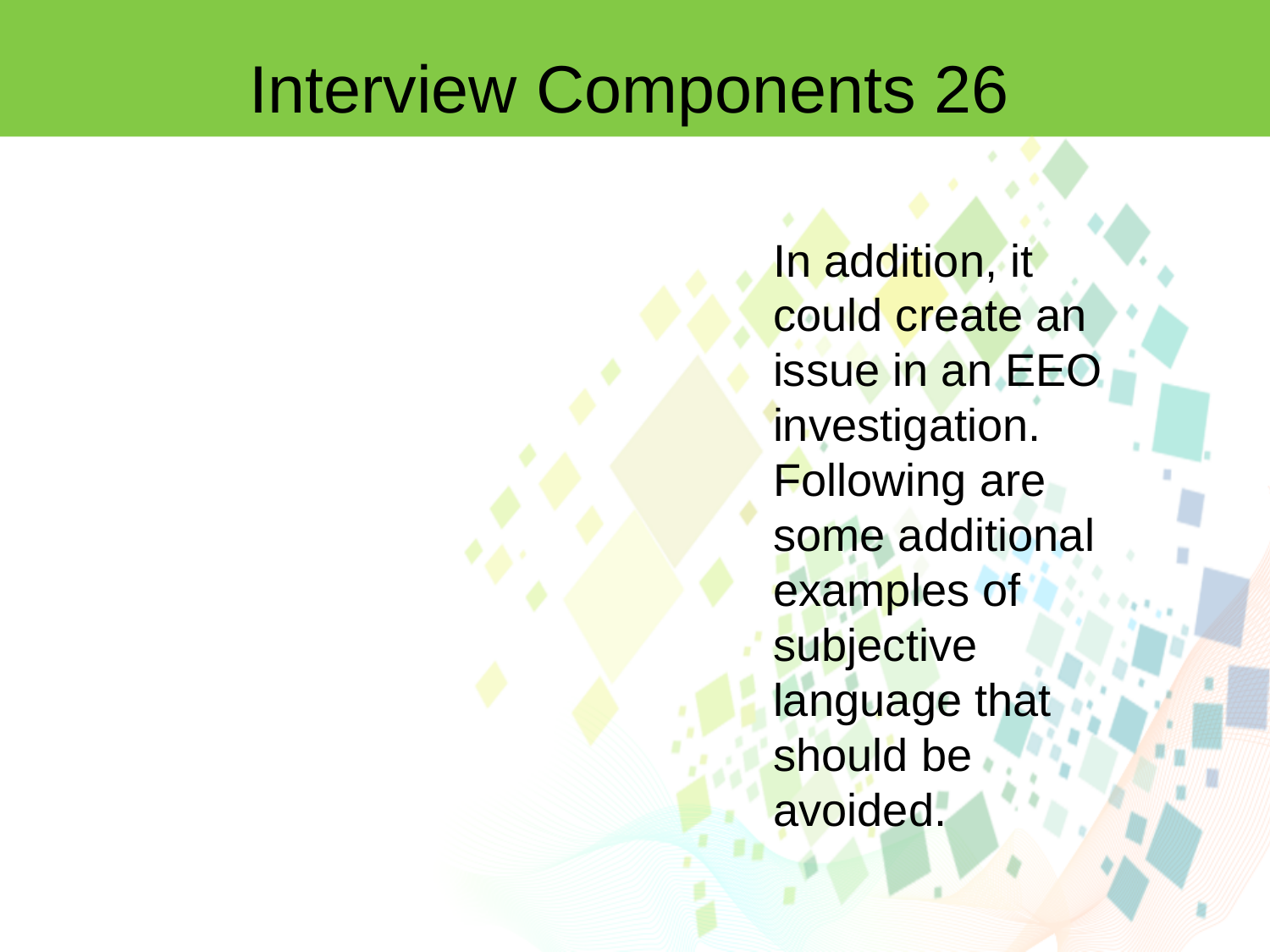

Interview Components 26
In addition, it
could create an issue in an EEO investigation.
Following are some additional examples of subjective language that should be
avoided.